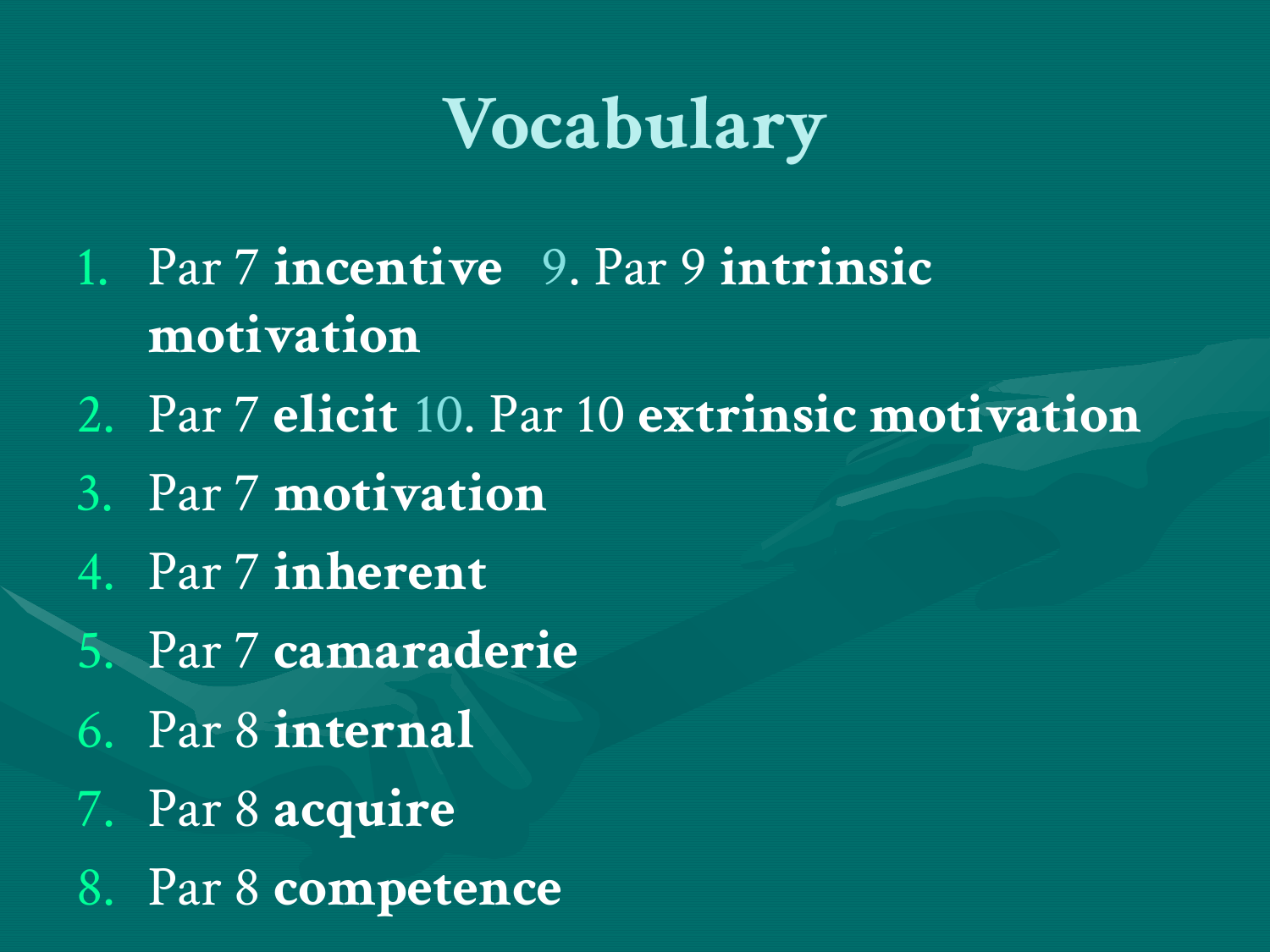

# Vocabulary
Par 7 incentive   9. Par 9 intrinsic motivation
Par 7 elicit	 10. Par 10 extrinsic motivation
Par 7 motivation
Par 7 inherent
Par 7 camaraderie
Par 8 internal
Par 8 acquire
Par 8 competence